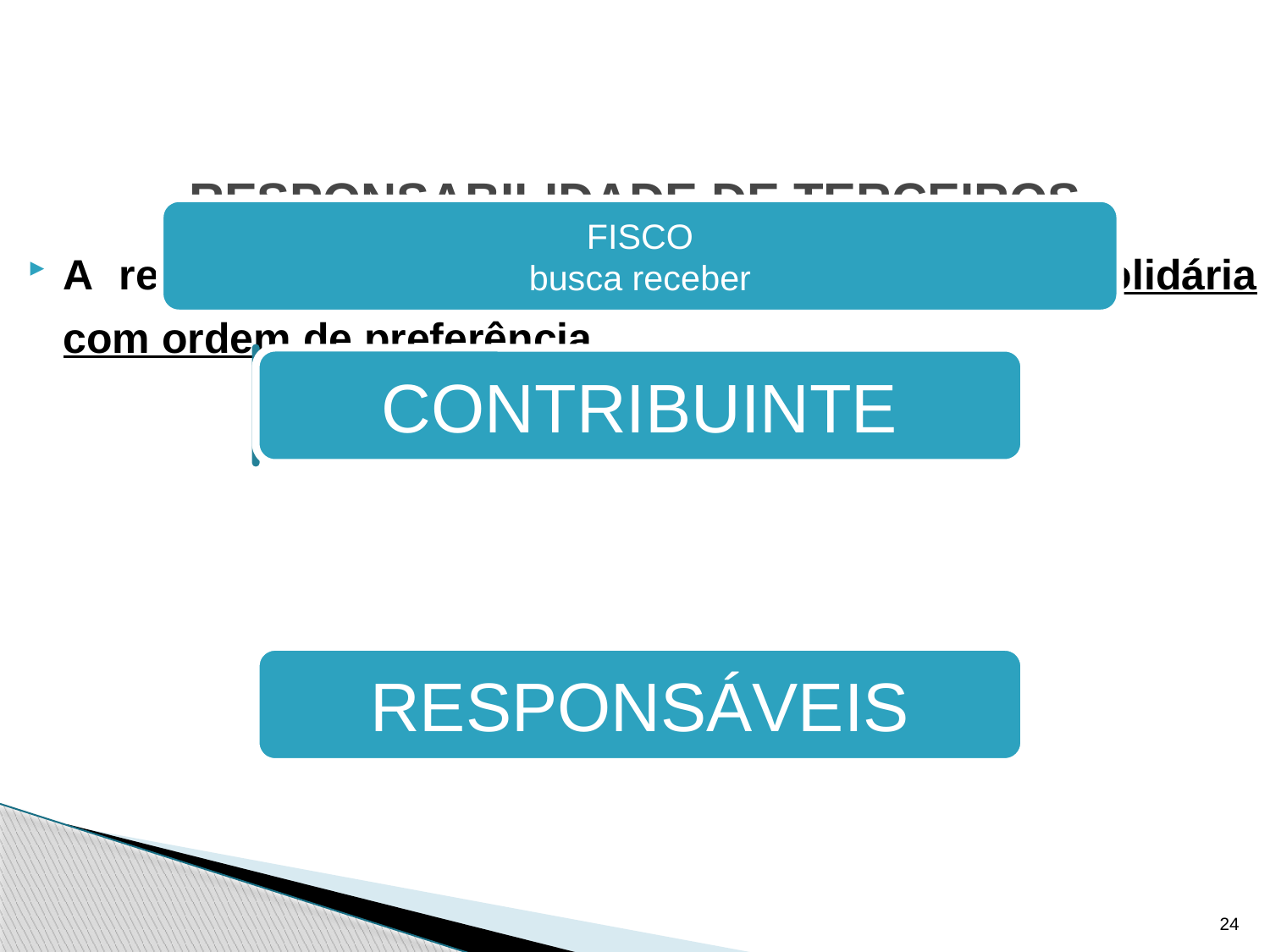

# RESPONSABILIDADE DE TERCEIROS
FISCO
CONTRIBUINTE
RESPONSÁVEIS
A responsabilidade de 3º = Responsabilidade Solidária com ordem de preferência

24